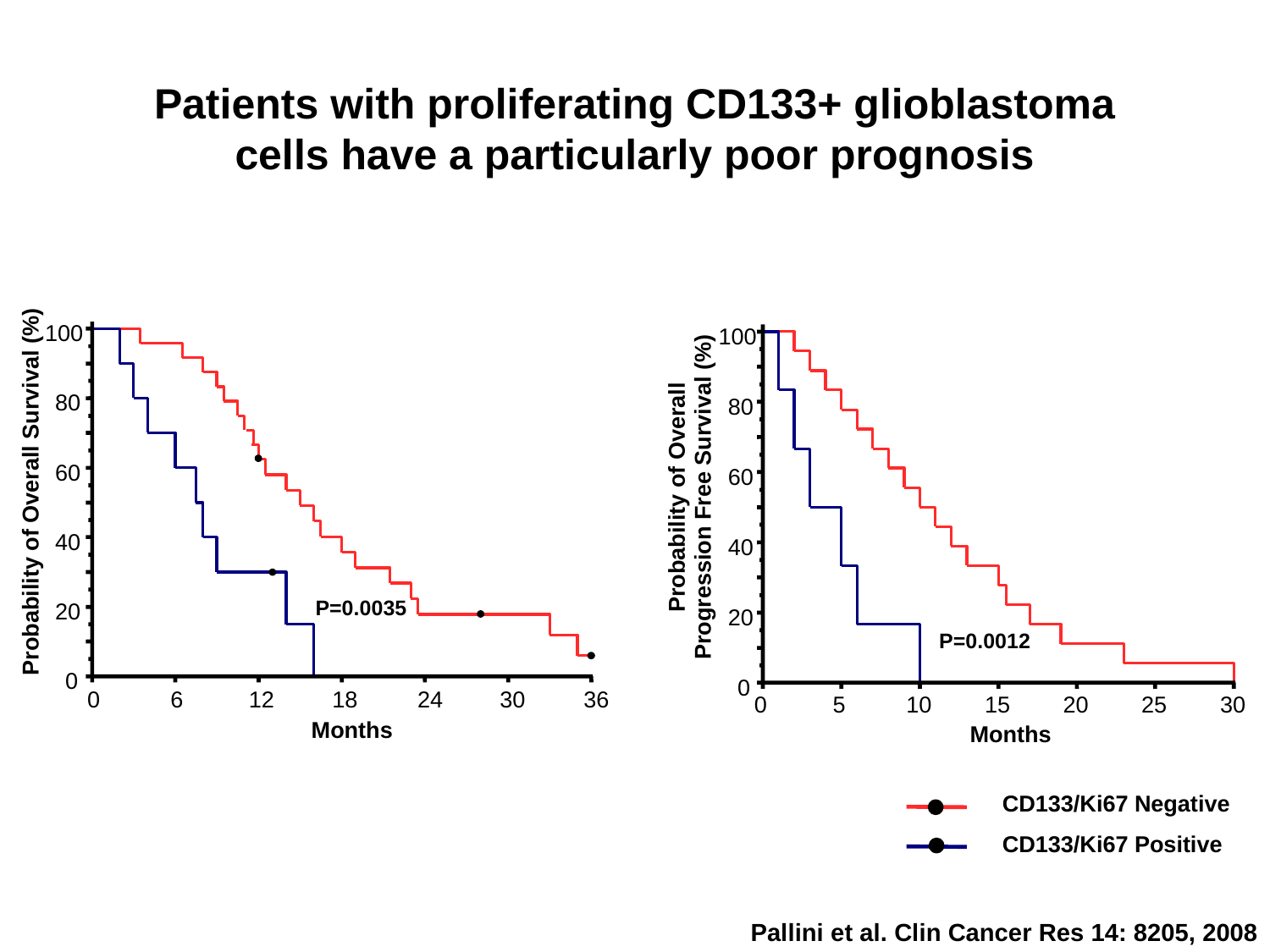

Patients with proliferating CD133+ glioblastoma cells have a particularly poor prognosis
100

100

80

80

60

60

Probability of Overall Survival (%)
Progression Free Survival (%)
Probability of Overall

40
40

P=0.0035

20

20

P=0.0012

0
0

0
6
12
18
24
30
36
0
5
10
15
20
25
30
Months
Months
CD133/Ki67 Negative

CD133/Ki67 Positive

Pallini et al. Clin Cancer Res 14: 8205, 2008